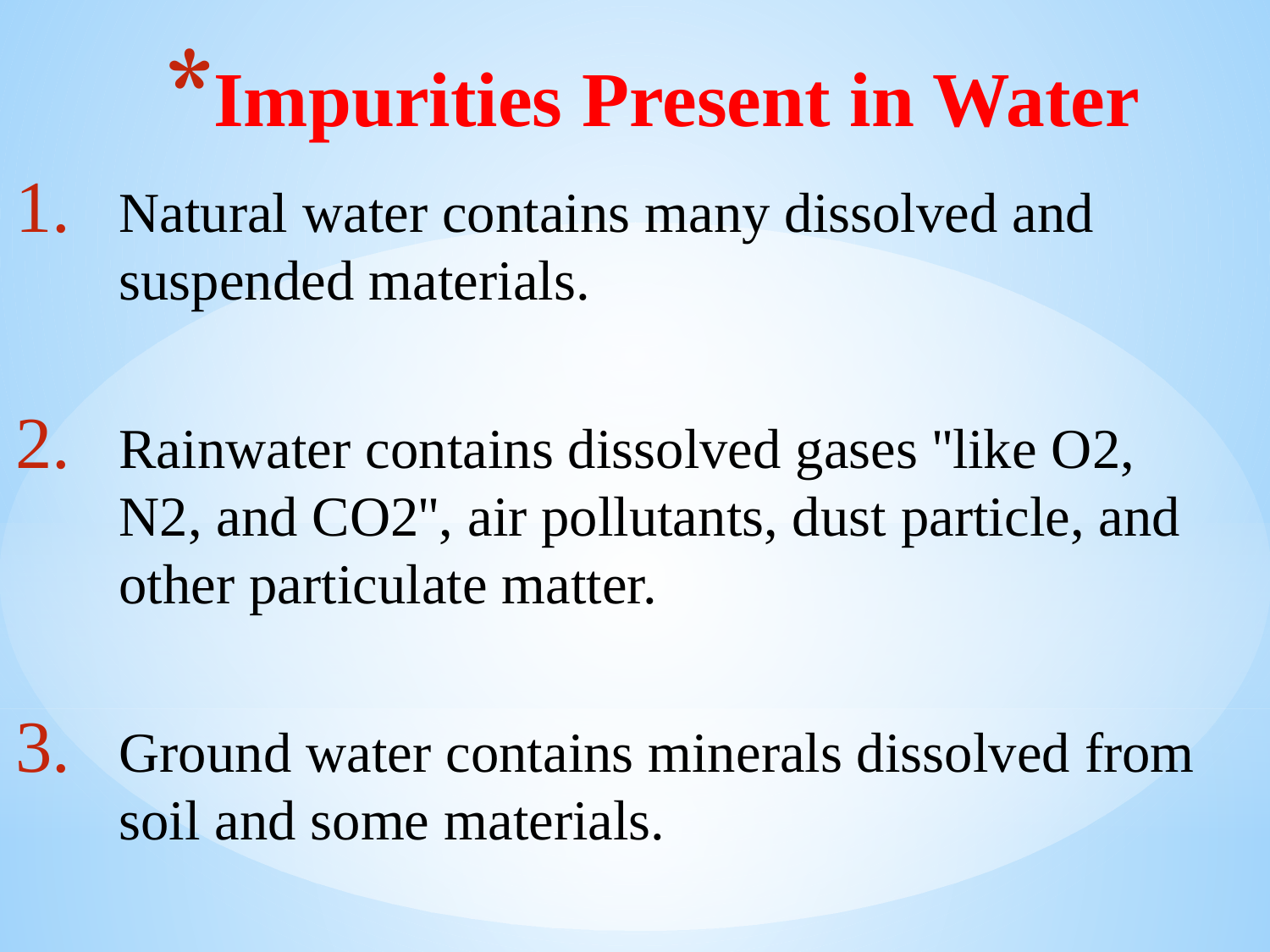

# Impurities Present in Water
Natural water contains many dissolved and suspended materials.

Rainwater contains dissolved gases ''like O2, N2, and CO2'', air pollutants, dust particle, and other particulate matter.

Ground water contains minerals dissolved from soil and some materials.